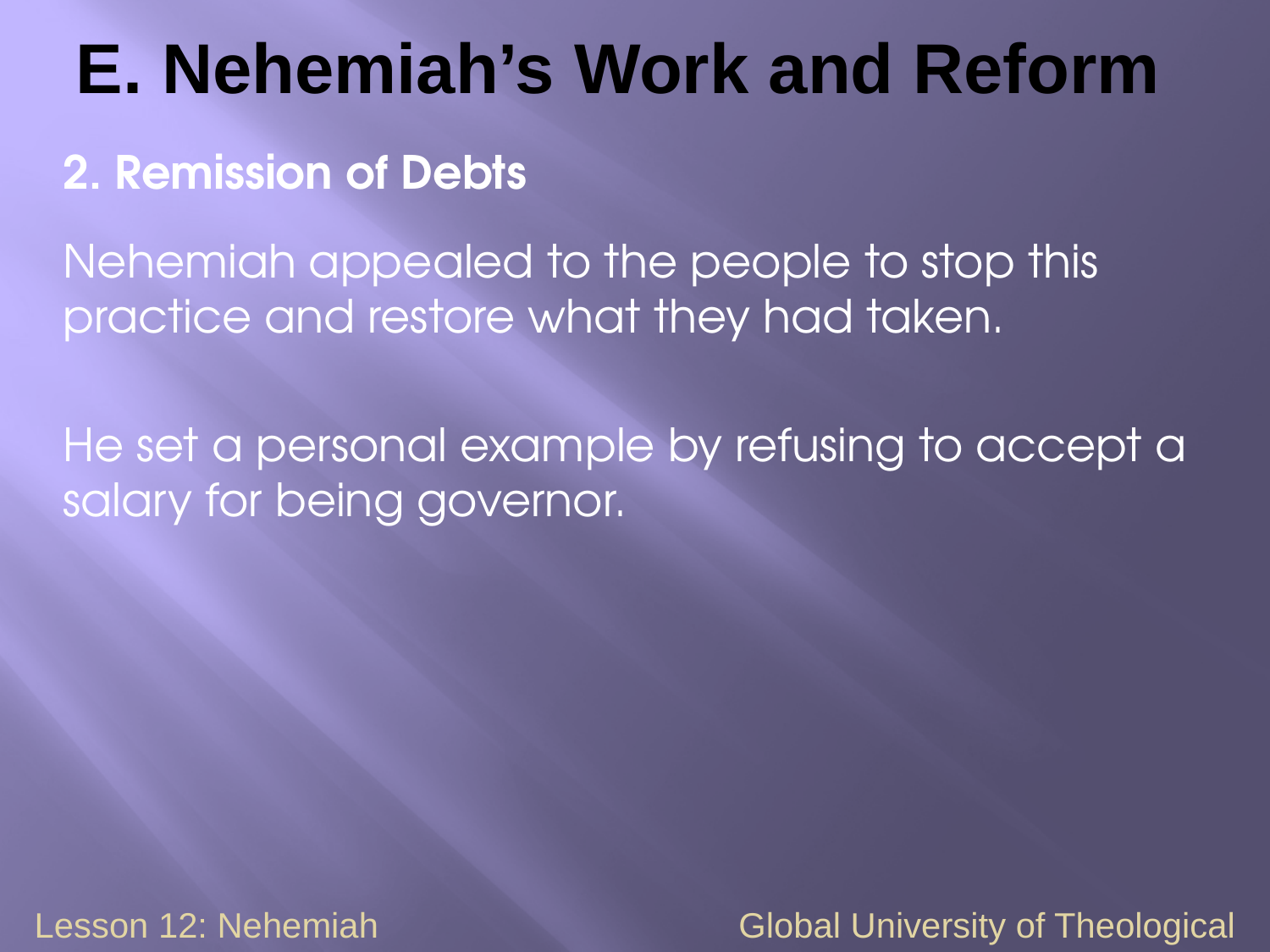

# E. Nehemiah’s Work and Reform
2. Remission of Debts

Nehemiah appealed to the people to stop this practice and restore what they had taken.

He set a personal example by refusing to accept a salary for being governor.
Lesson 12: Nehemiah                                     Global University of Theological Studies